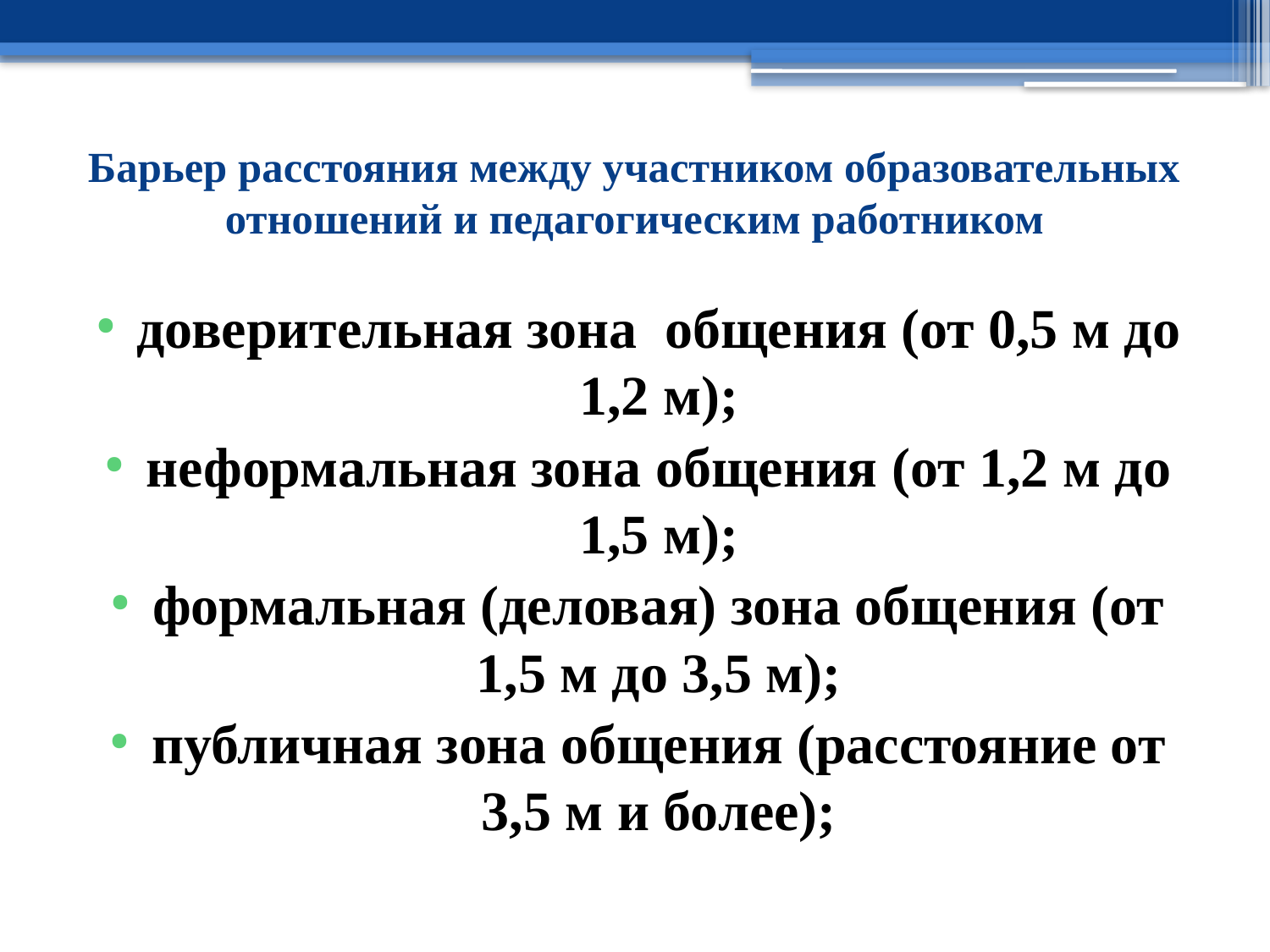

# Барьер расстояния между участником образовательных отношений и педагогическим работником
доверительная зона  общения (от 0,5 м до 1,2 м);
неформальная зона общения (от 1,2 м до 1,5 м);
формальная (деловая) зона общения (от 1,5 м до 3,5 м);
публичная зона общения (расстояние от 3,5 м и более);